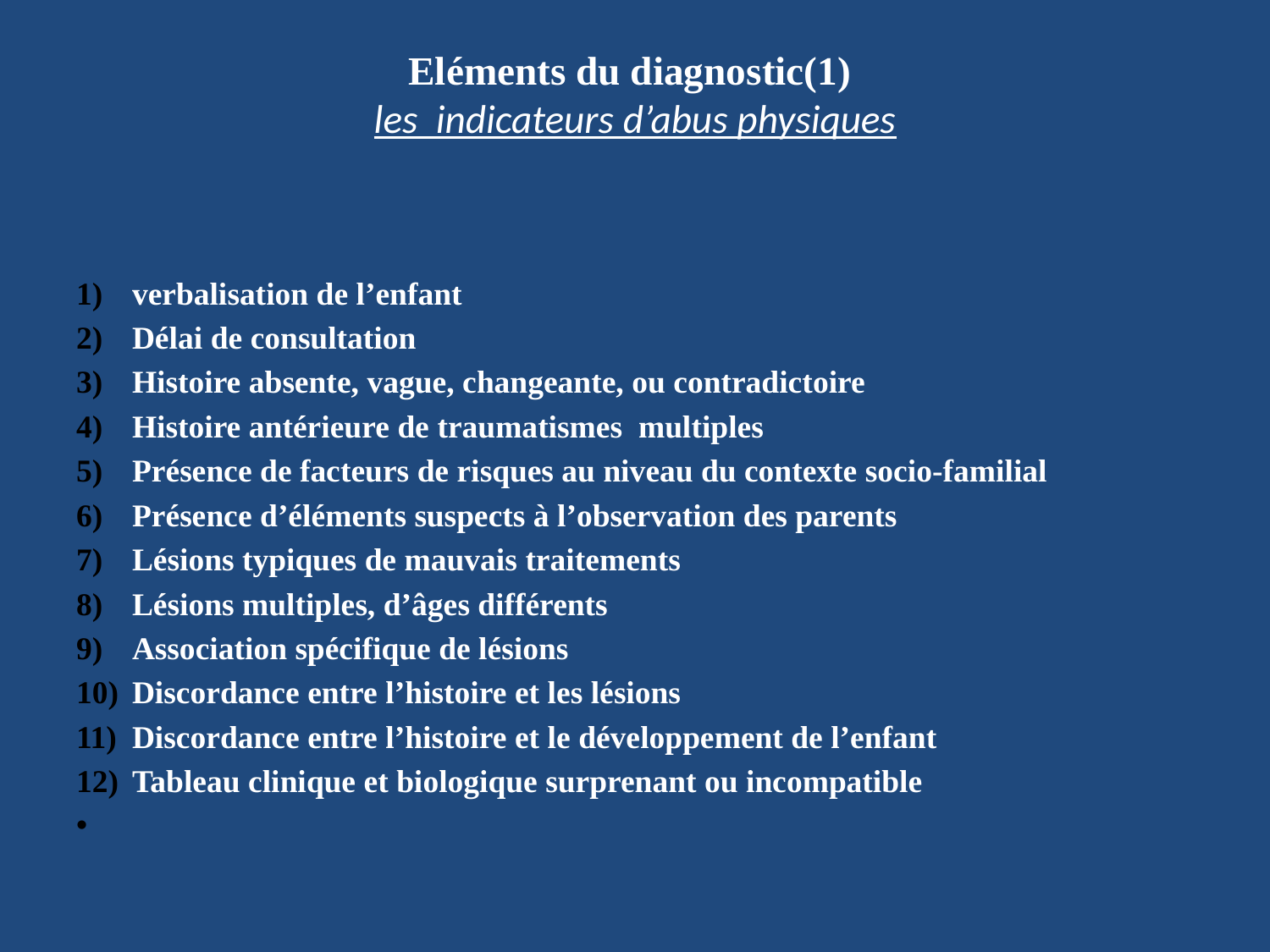

# Eléments du diagnostic(1) les  indicateurs d’abus physiques

verbalisation de l’enfant
Délai de consultation
Histoire absente, vague, changeante, ou contradictoire
Histoire antérieure de traumatismes  multiples
Présence de facteurs de risques au niveau du contexte socio-familial
Présence d’éléments suspects à l’observation des parents
Lésions typiques de mauvais traitements
Lésions multiples, d’âges différents
Association spécifique de lésions
Discordance entre l’histoire et les lésions
Discordance entre l’histoire et le développement de l’enfant
Tableau clinique et biologique surprenant ou incompatible